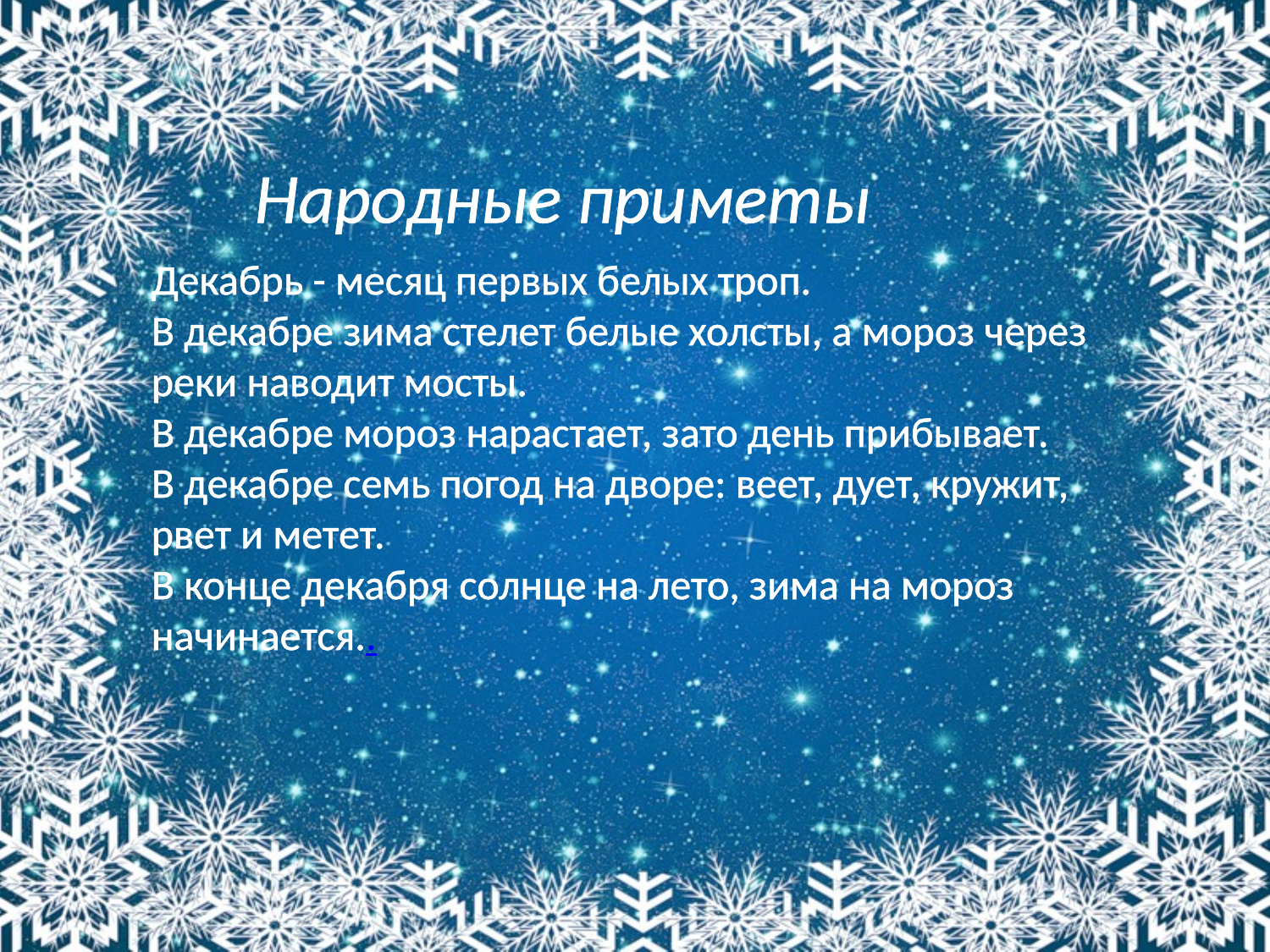

Народные приметы
Декабрь - месяц первых белых троп.
В декабре зима стелет белые холсты, а мороз через реки наводит мосты.
В декабре мороз нарастает, зато день прибывает.
В декабре семь погод на дворе: веет, дует, кружит, рвет и метет.
В конце декабря солнце на лето, зима на мороз начинается..